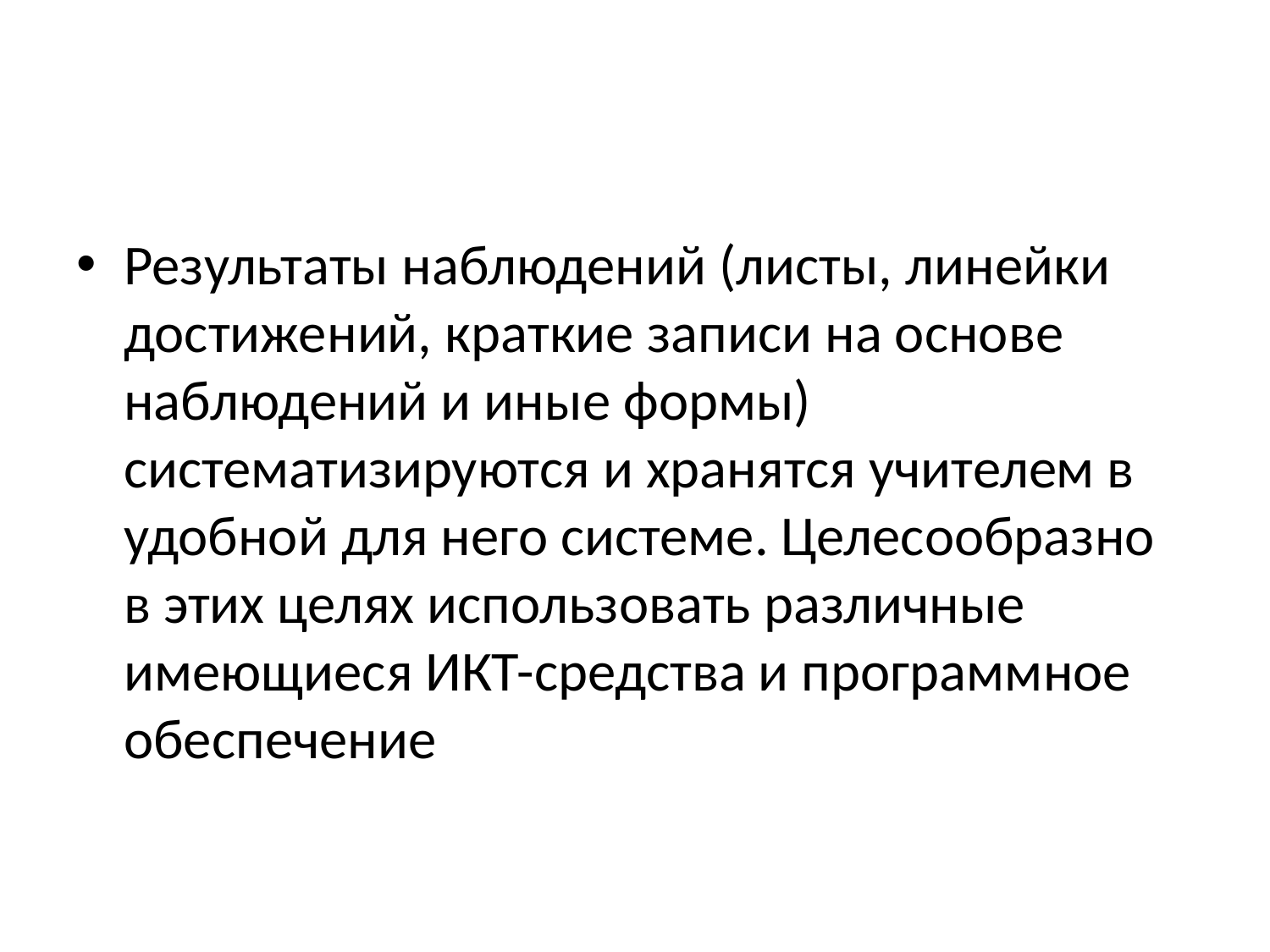

#
Результаты наблюдений (листы, линейки достижений, краткие записи на основе наблюдений и иные формы) систематизируются и хранятся учителем в удобной для него системе. Целесообразно в этих целях использовать различные имеющиеся ИКТ-средства и программное обеспечение